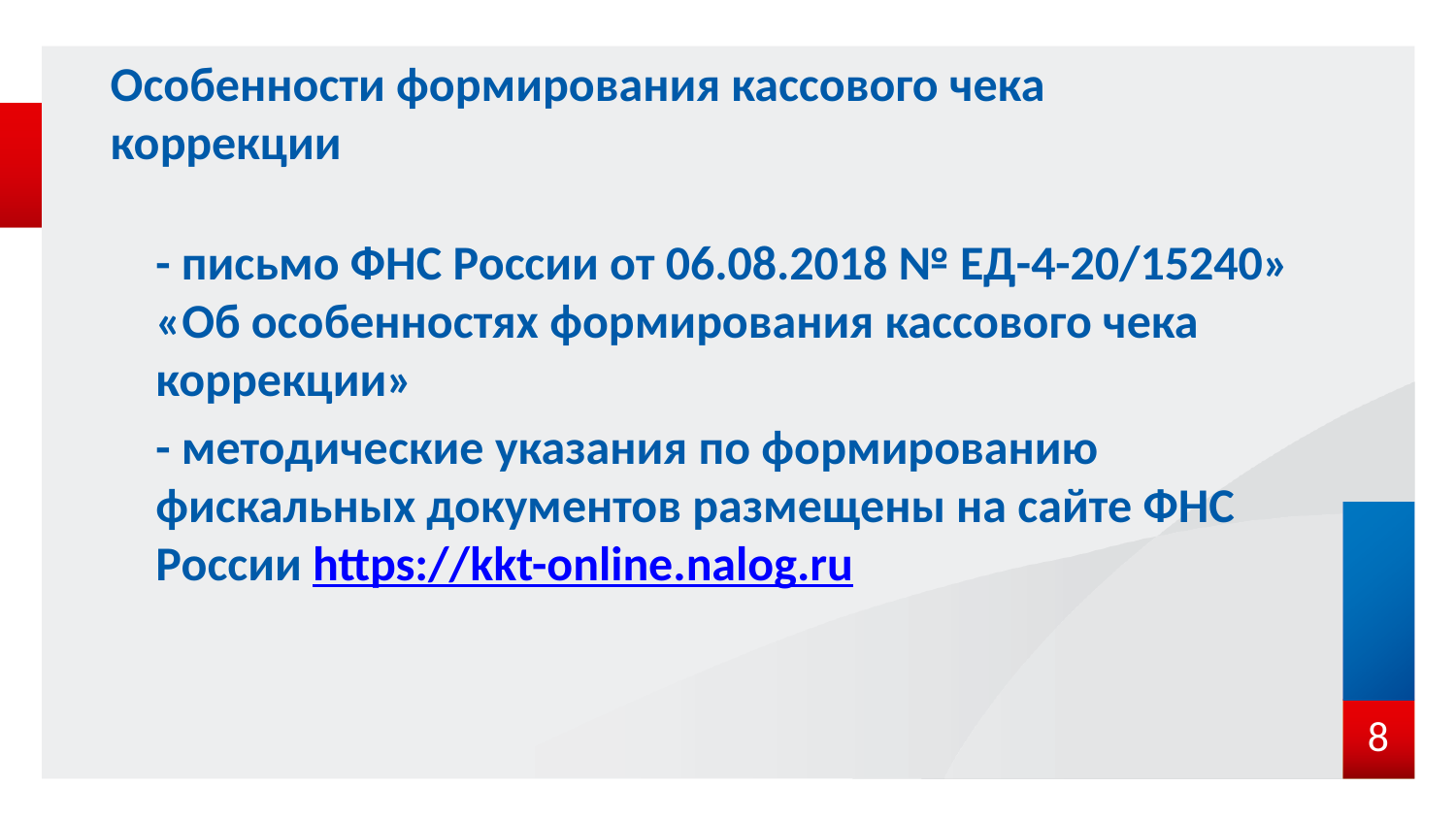

# Особенности формирования кассового чека коррекции

- письмо ФНС России от 06.08.2018 № ЕД-4-20/15240» «Об особенностях формирования кассового чека       коррекции»
- методические указания по формированию фискальных документов размещены на сайте ФНС России https://kkt-online.nalog.ru

8